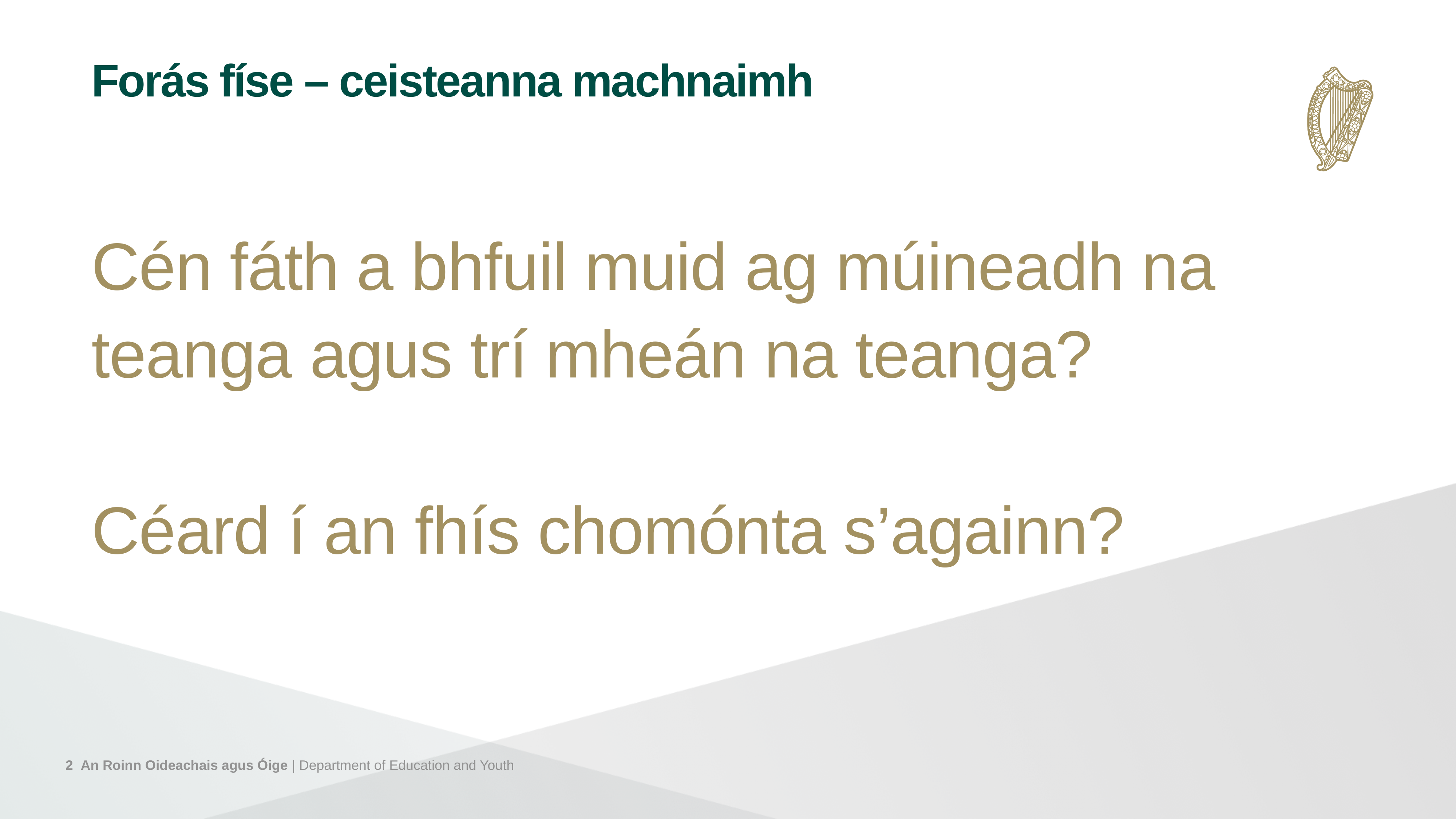

Forás físe – ceisteanna machnaimh
Cén fáth a bhfuil muid ag múineadh na teanga agus trí mheán na teanga?

Céard í an fhís chomónta s’againn?